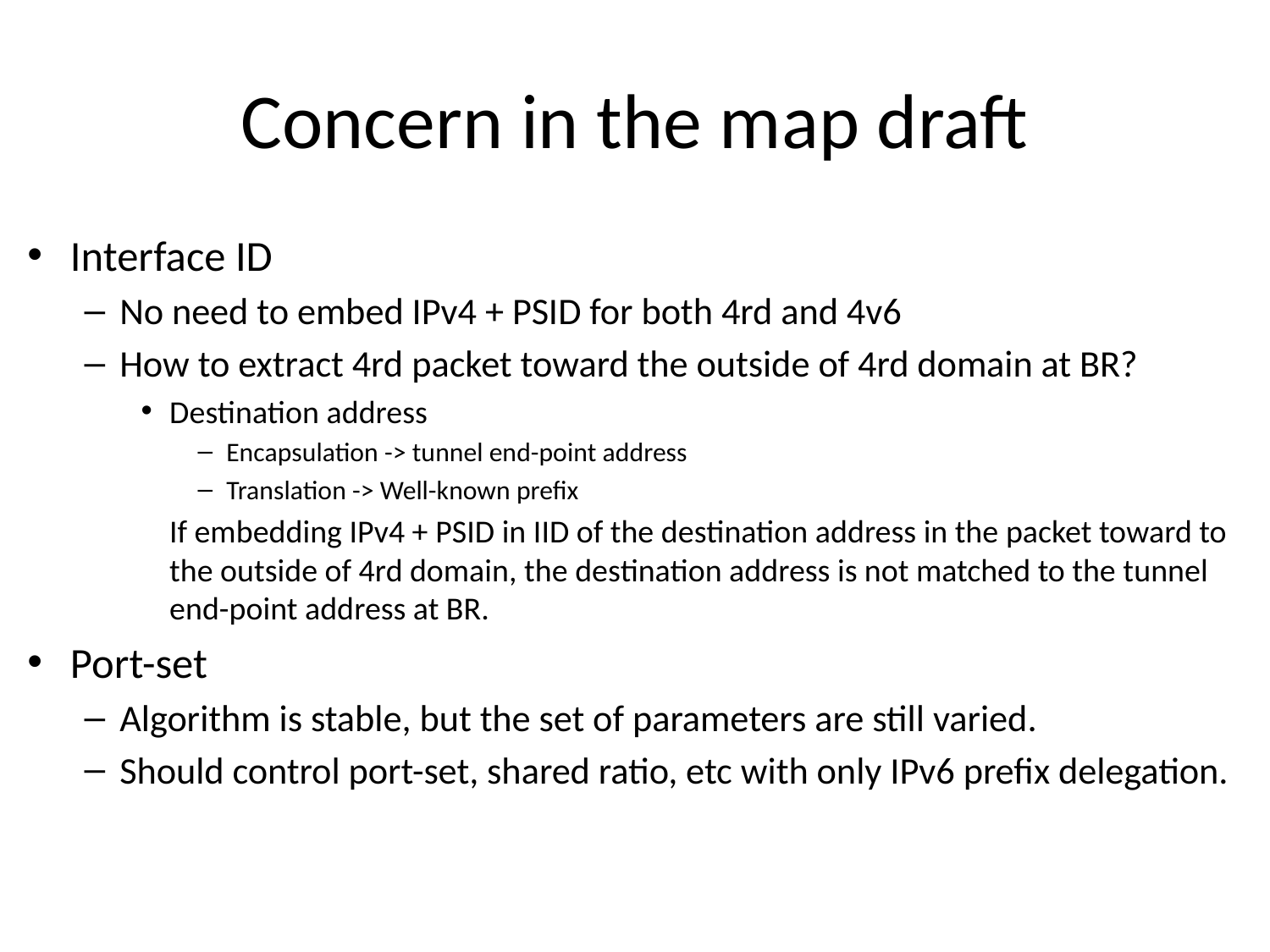

# Concern in the map draft
Interface ID
No need to embed IPv4 + PSID for both 4rd and 4v6
How to extract 4rd packet toward the outside of 4rd domain at BR?
Destination address
Encapsulation -> tunnel end-point address
Translation -> Well-known prefix
	If embedding IPv4 + PSID in IID of the destination address in the packet toward to the outside of 4rd domain, the destination address is not matched to the tunnel end-point address at BR.
Port-set
Algorithm is stable, but the set of parameters are still varied.
Should control port-set, shared ratio, etc with only IPv6 prefix delegation.